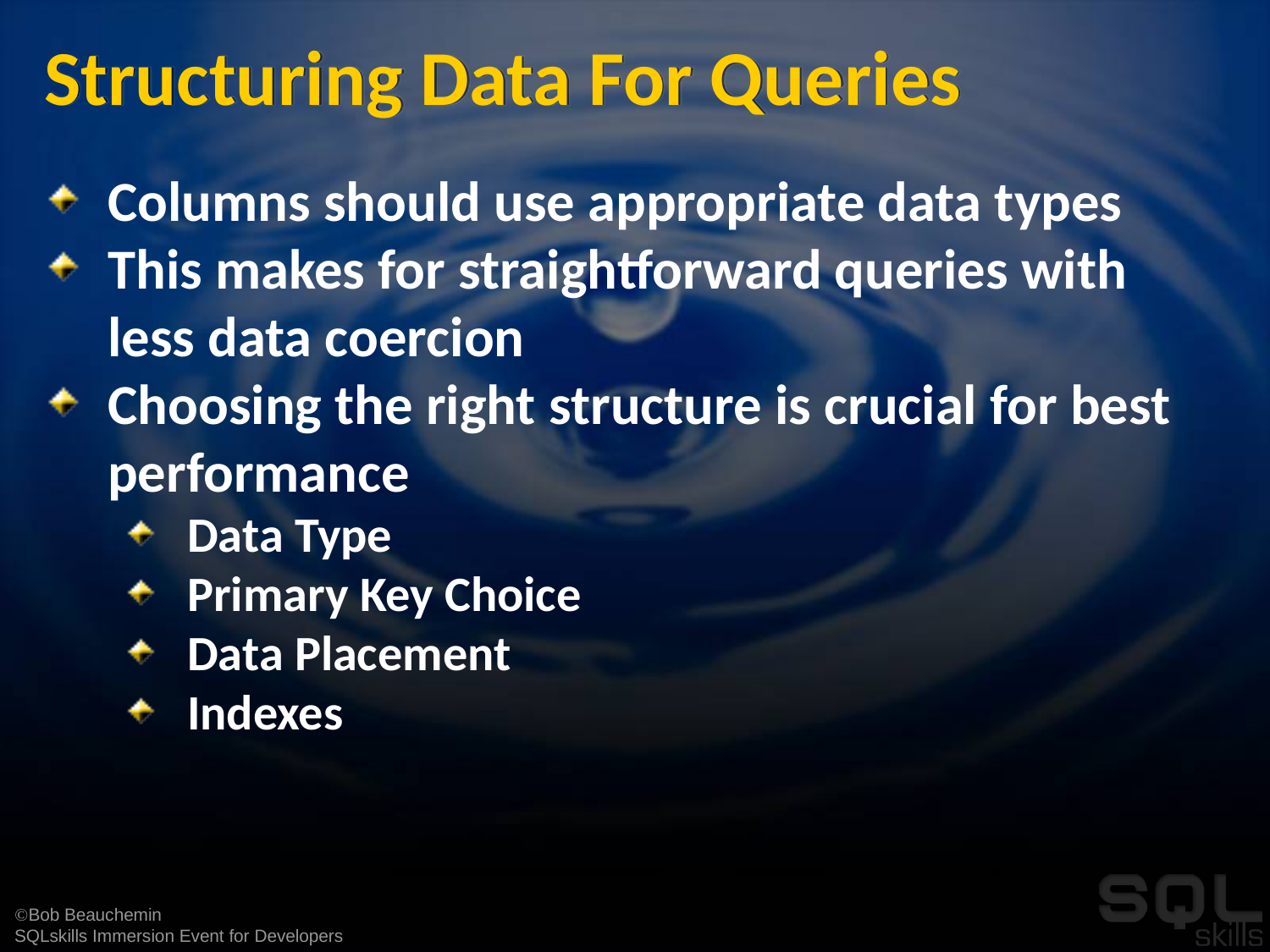

# Structuring Data For Queries
Columns should use appropriate data types
This makes for straightforward queries with less data coercion
Choosing the right structure is crucial for best performance
Data Type
Primary Key Choice
Data Placement
Indexes